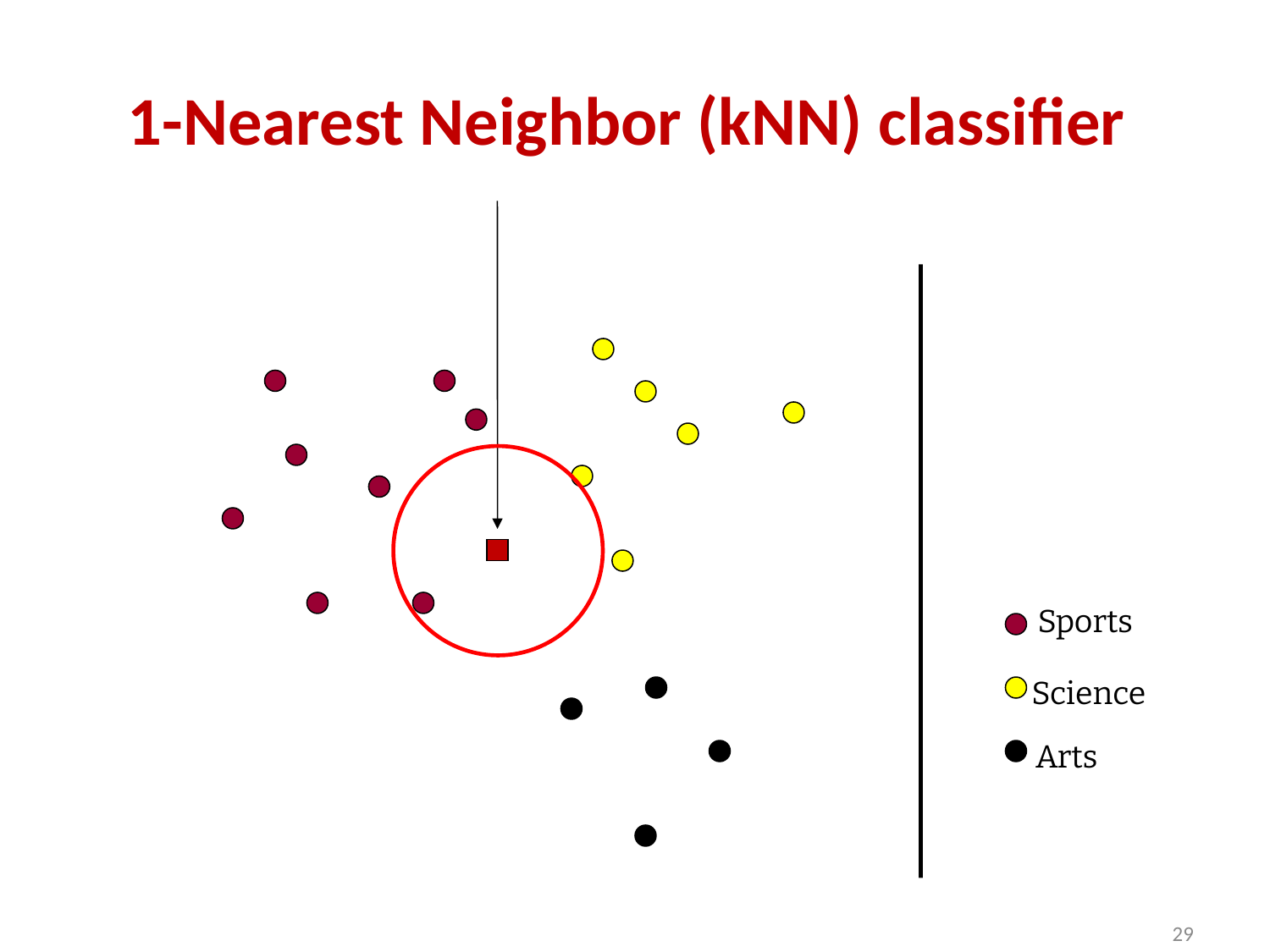

# 1-Nearest Neighbor (kNN) classifier

Sports

Science

Arts

29